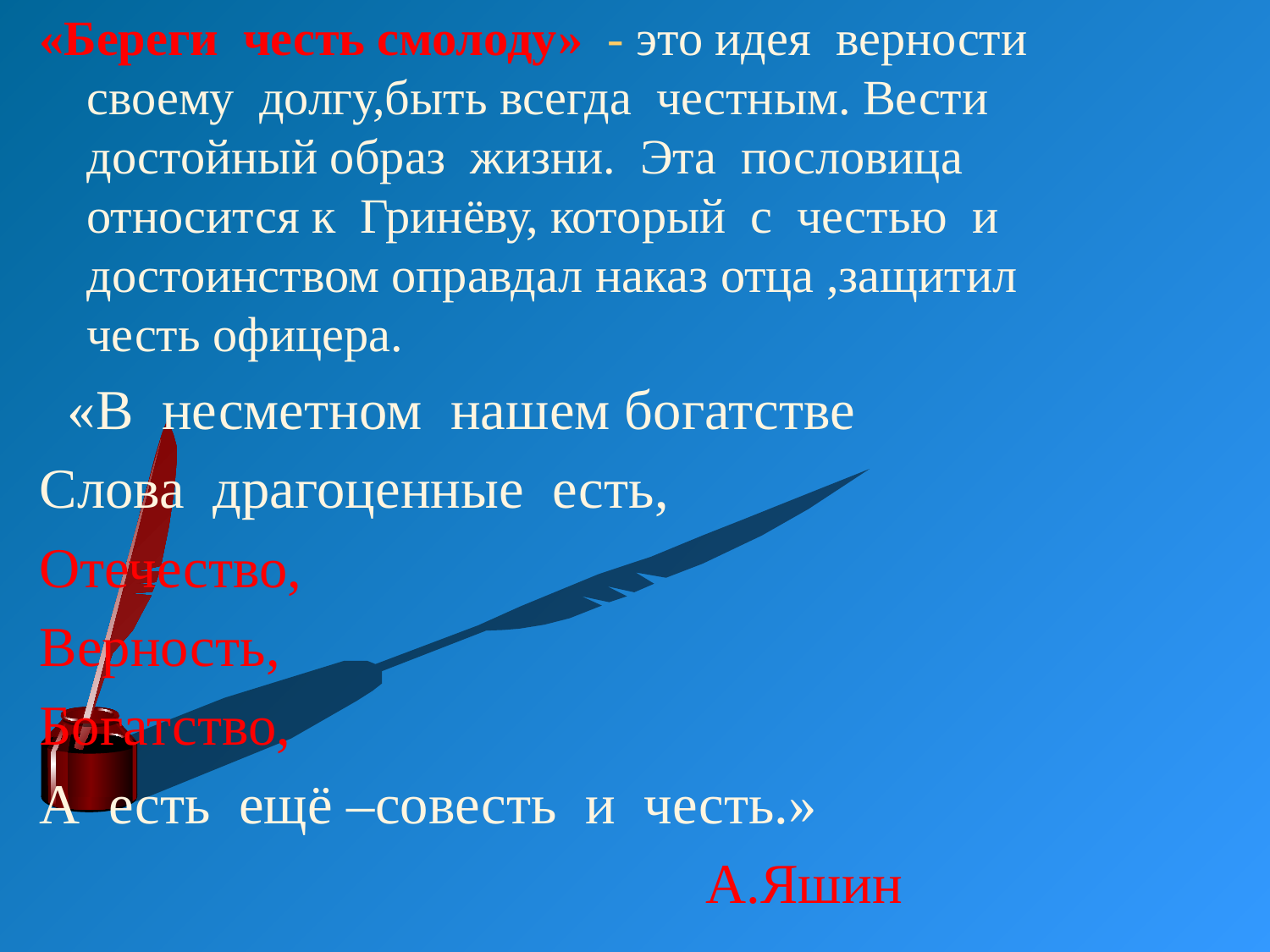

«Береги  честь смолоду»  - это идея  верности  своему  долгу,быть всегда  честным. Вести достойный образ  жизни.  Эта  пословица  относится к  Гринёву, который  с  честью  и  достоинством оправдал наказ отца ,защитил честь офицера.
  «В  несметном  нашем богатстве
Слова  драгоценные  есть,
Отечество,
Верность,
Богатство,
А  есть  ещё –совесть  и  честь.»
                                               А.Яшин